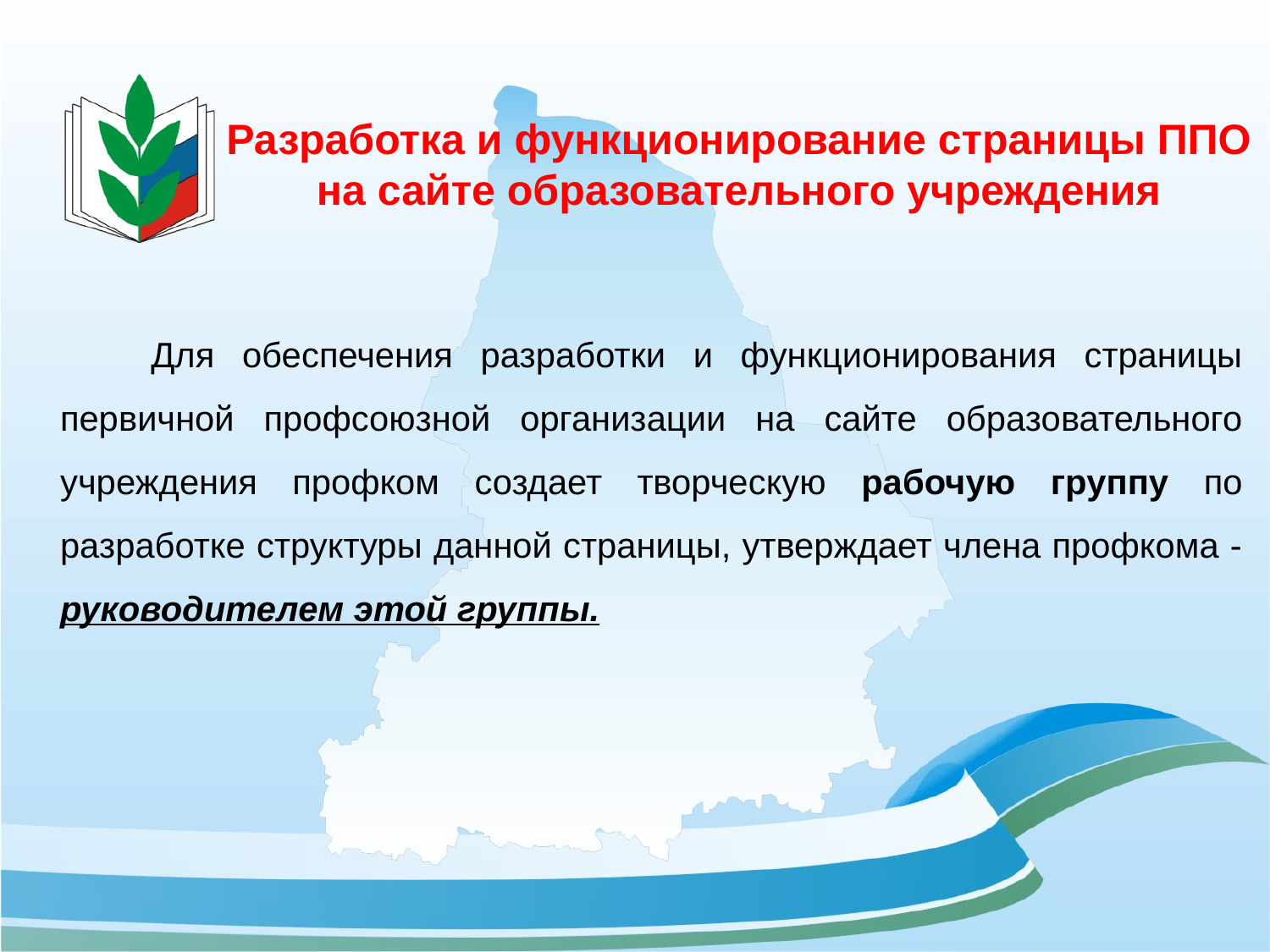

# Разработка и функционирование страницы ППО на сайте образовательного учреждения

     Для обеспечения разработки и функционирования страницы первичной профсоюзной организации на сайте образовательного учреждения профком создает творческую рабочую группу по разработке структуры данной страницы, утверждает члена профкома - руководителем этой группы.